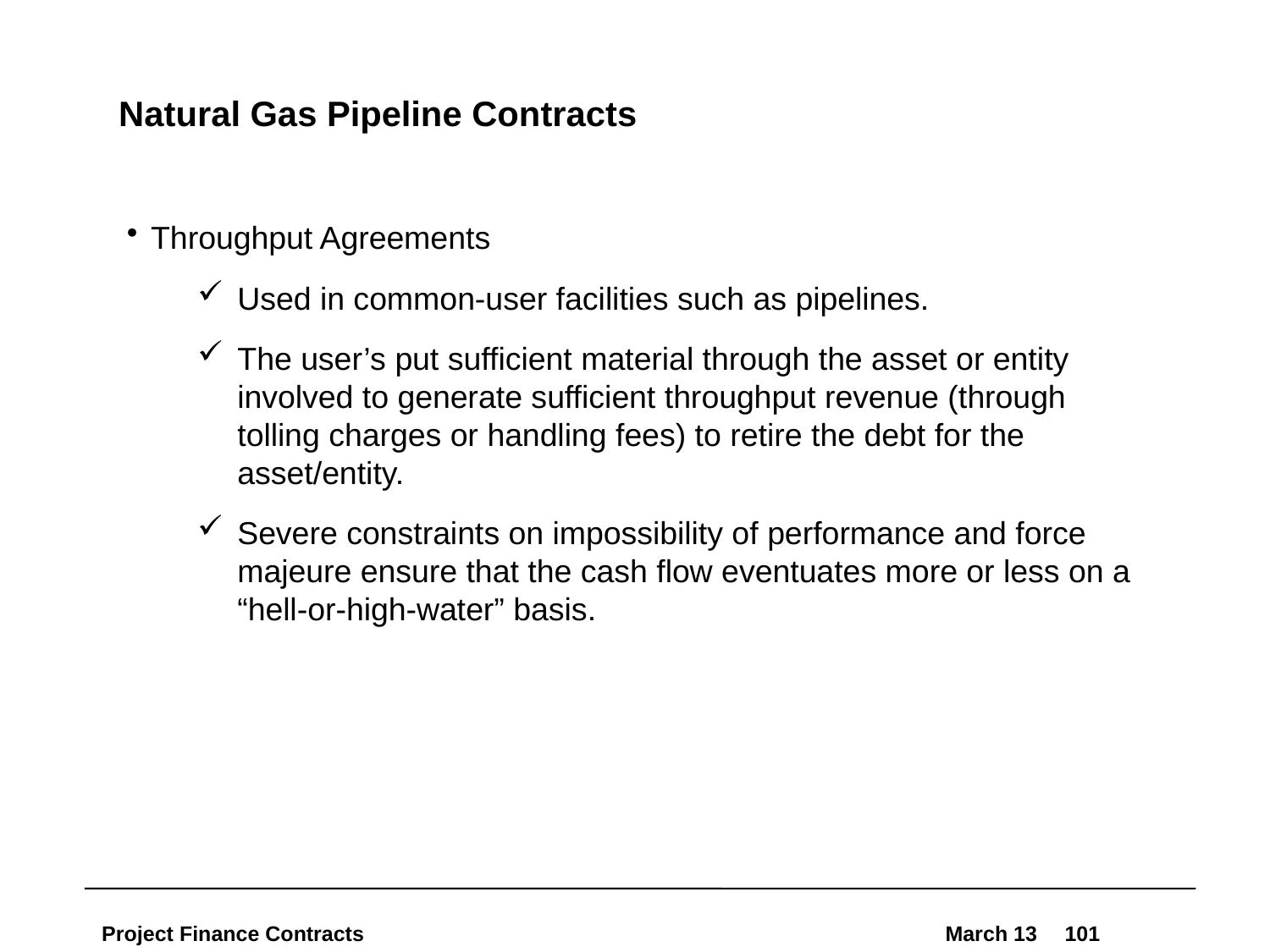

# Natural Gas Pipeline Contracts
Throughput Agreements
Used in common-user facilities such as pipelines.
The user’s put sufficient material through the asset or entity involved to generate sufficient throughput revenue (through tolling charges or handling fees) to retire the debt for the asset/entity.
Severe constraints on impossibility of performance and force majeure ensure that the cash flow eventuates more or less on a “hell-or-high-water” basis.